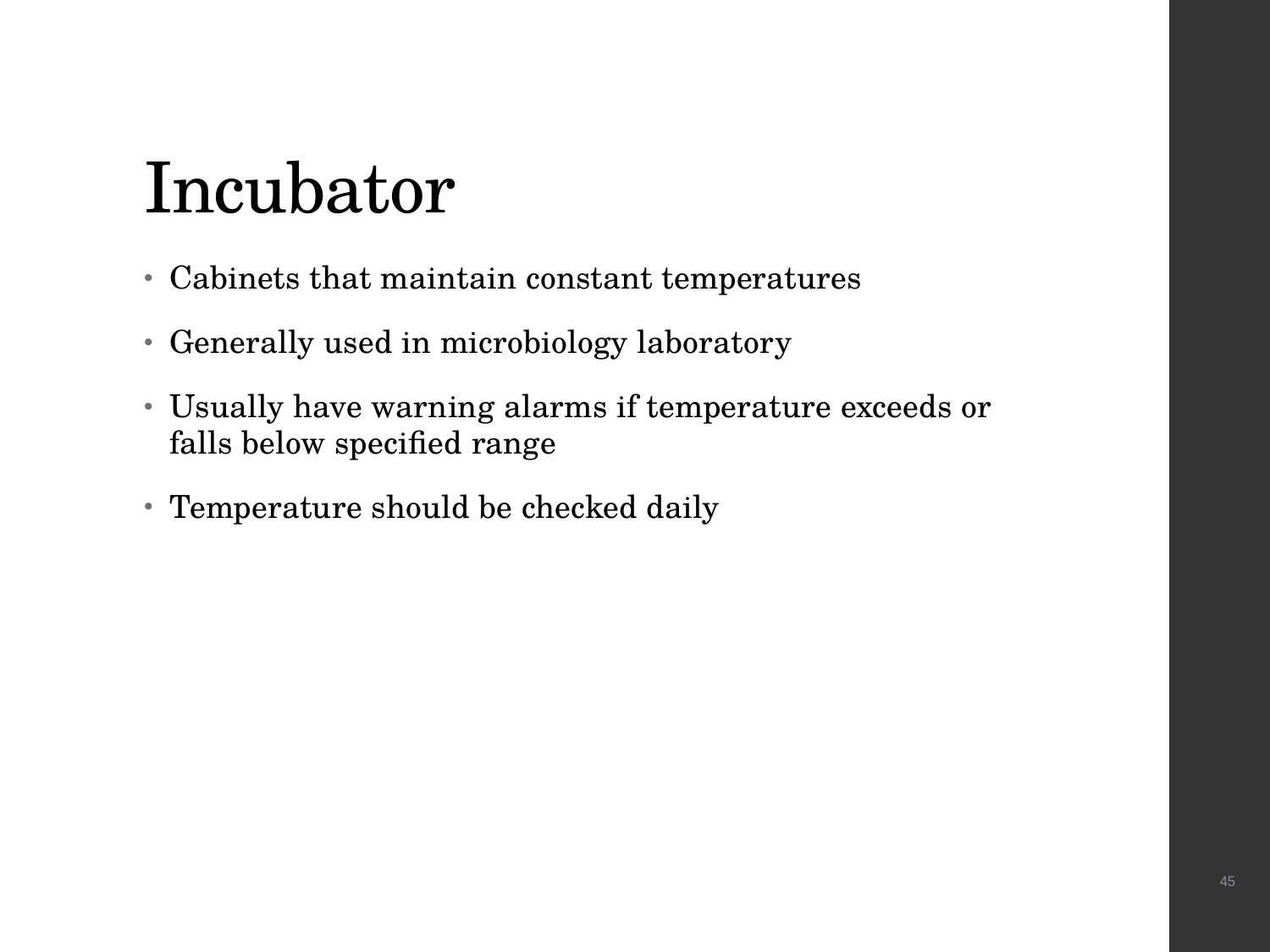

# Incubator
Cabinets that maintain constant temperatures
Generally used in microbiology laboratory
Usually have warning alarms if temperature exceeds or falls below specified range
Temperature should be checked daily
 45